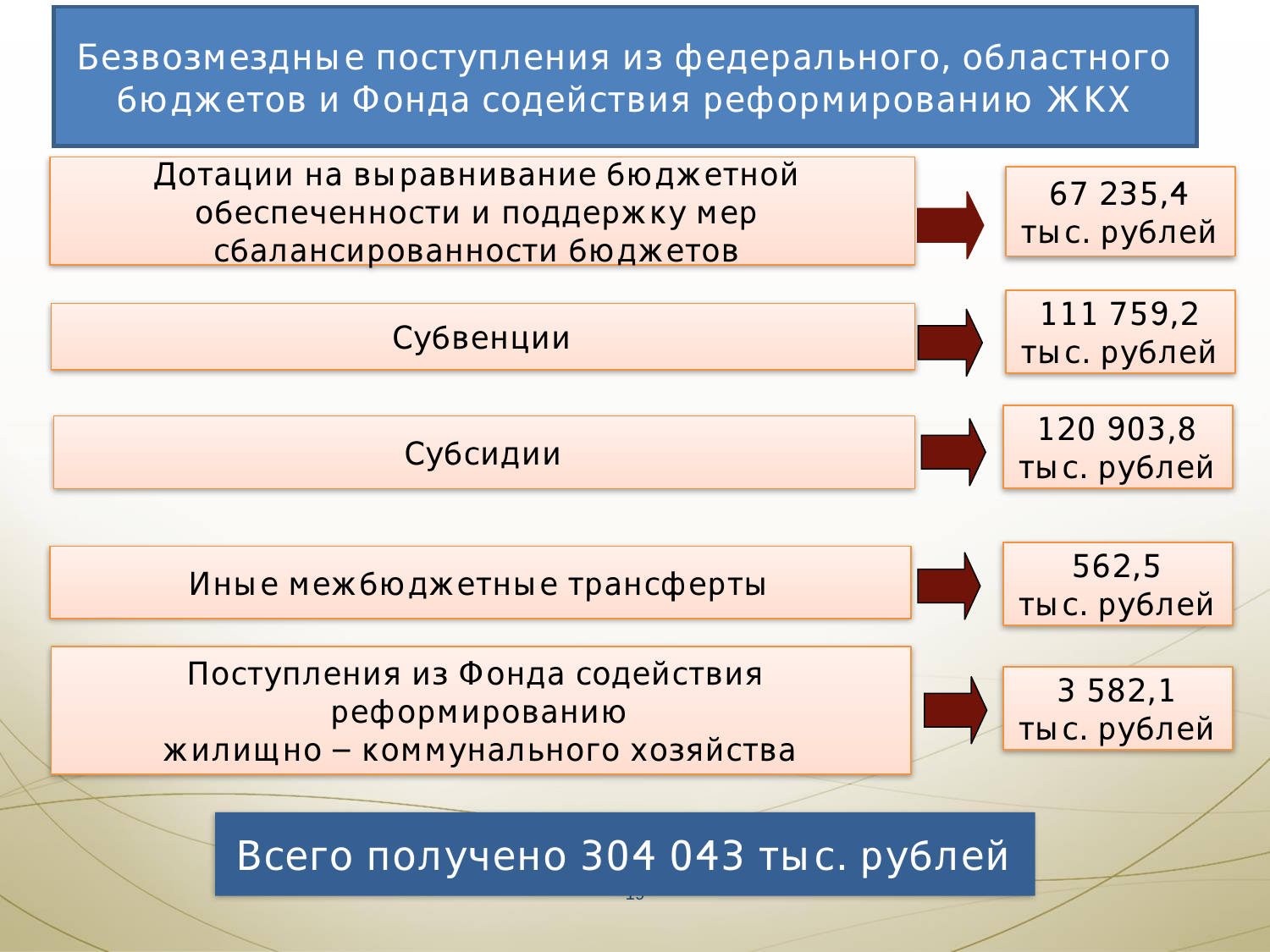

Безвозмездные поступления из федерального, областного бюджетов и Фонда содействия реформированию ЖКХ
Дотации на выравнивание бюджетной
обеспеченности и поддержку мер
сбалансированности бюджетов
67 235,4
тыс. рублей

111 759,2
тыс. рублей
Субвенции

120 903,8
тыс. рублей
Субсидии

562,5
тыс. рублей
Иные межбюджетные трансферты

Поступления из Фонда содействия
реформированию
жилищно – коммунального хозяйства
3 582,1
тыс. рублей

Всего получено 304 043 тыс. рублей
19